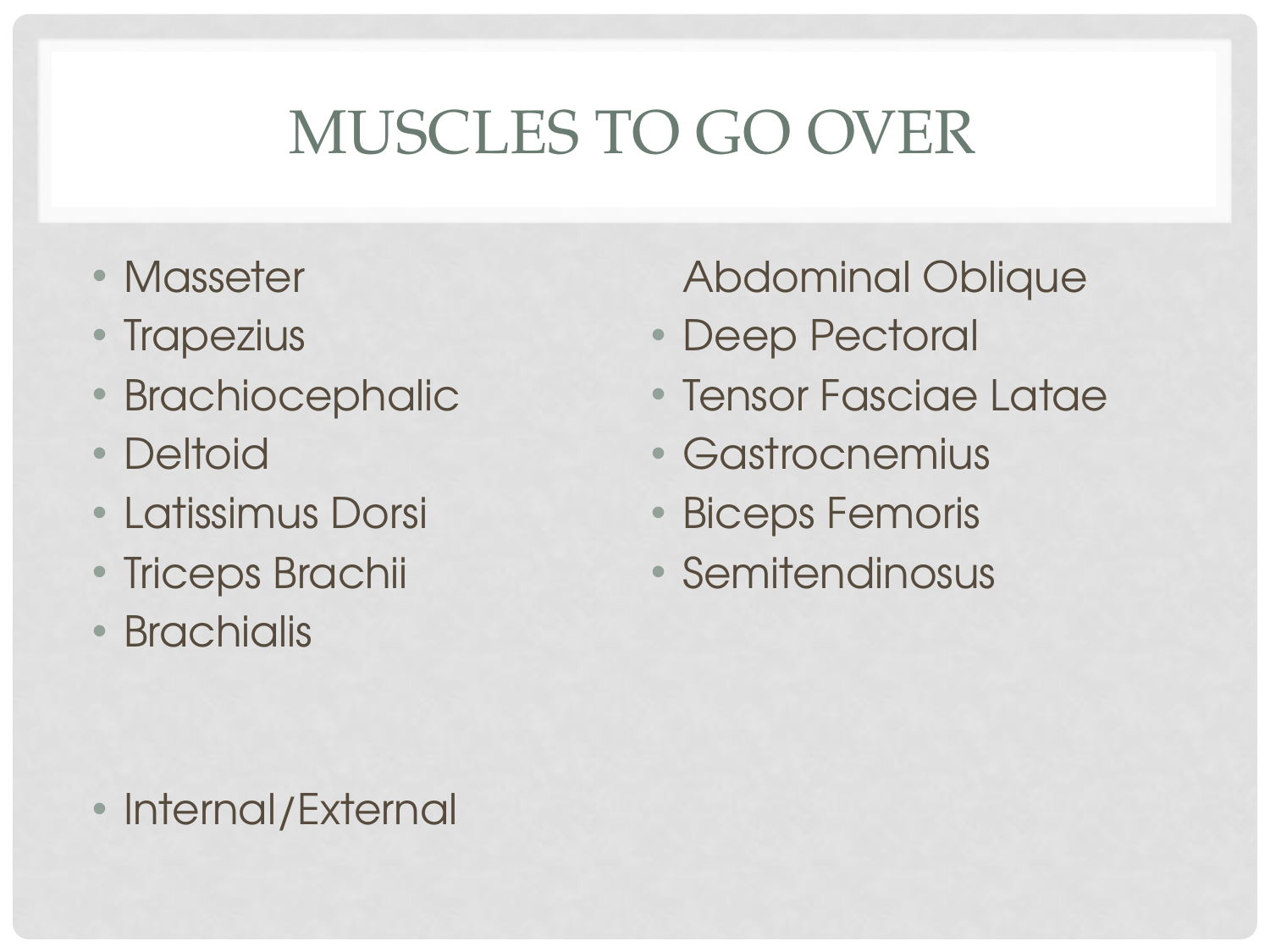

# Muscles to go over
Masseter
Trapezius
Brachiocephalic
Deltoid
Latissimus Dorsi
Triceps Brachii
Brachialis

Internal/External Abdominal Oblique
Deep Pectoral
Tensor Fasciae Latae
Gastrocnemius
Biceps Femoris
Semitendinosus